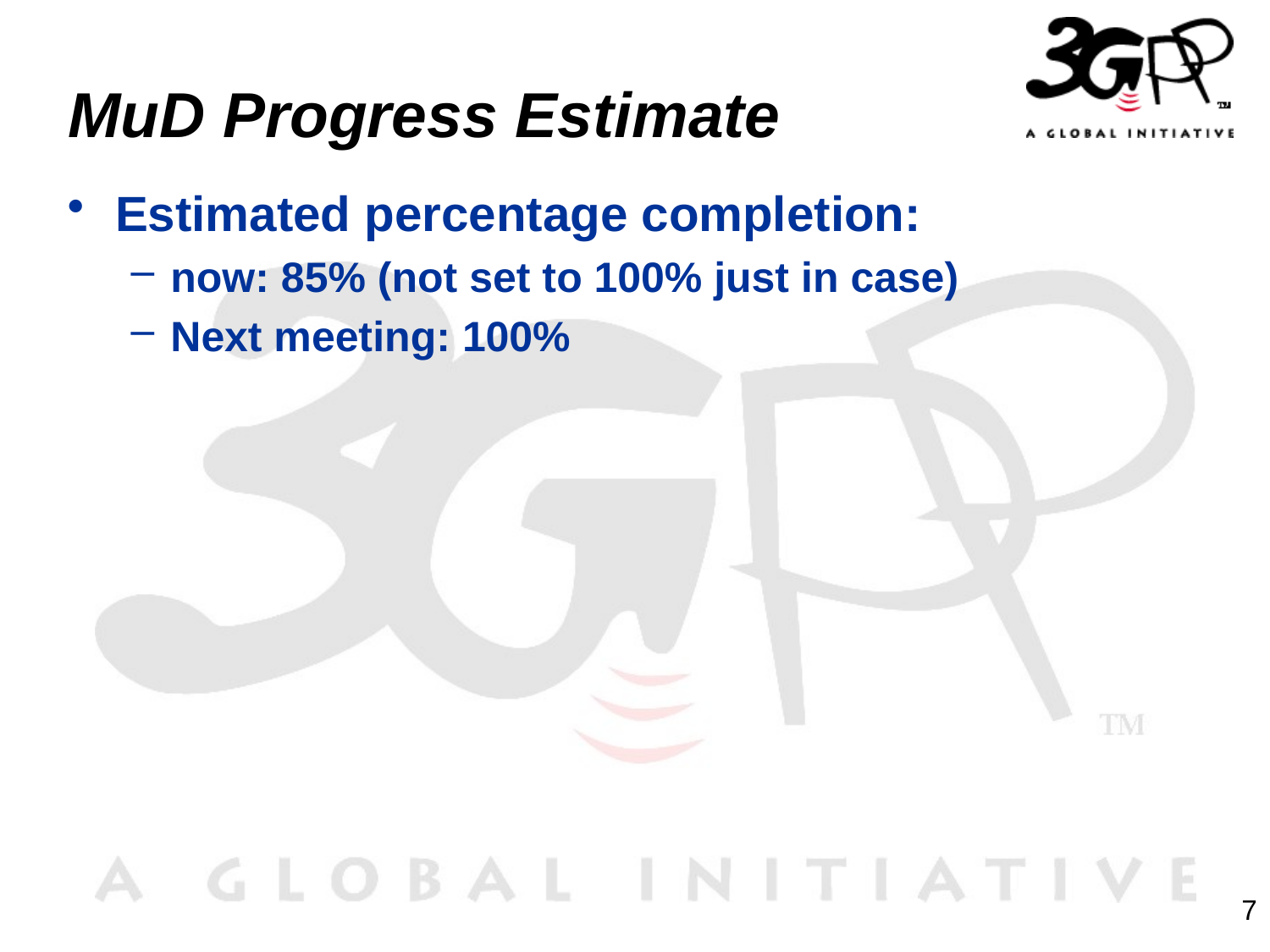

# MuD Progress Estimate
Estimated percentage completion:
now: 85% (not set to 100% just in case)
Next meeting: 100%
7